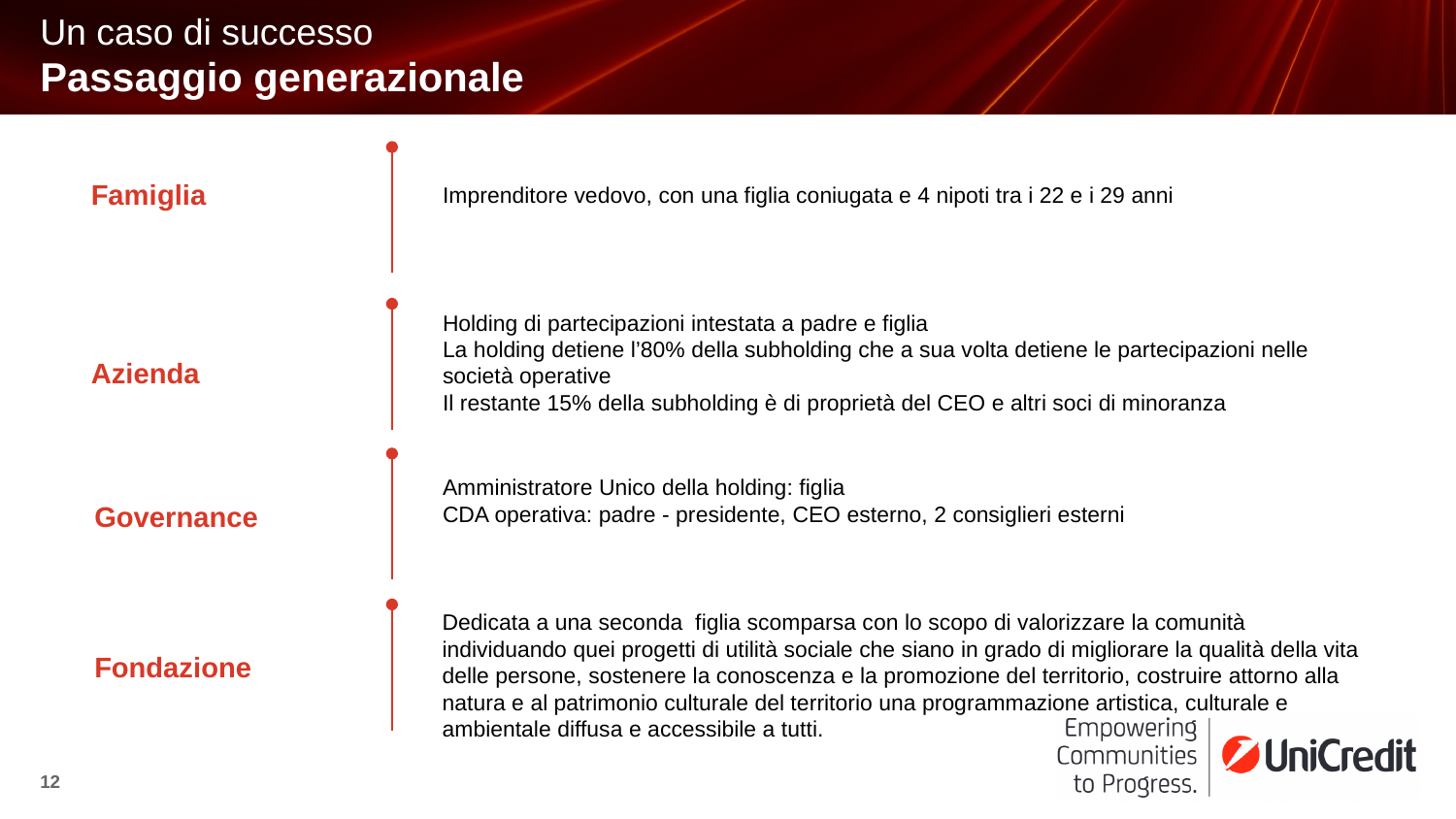

Un caso di successo
# Passaggio generazionale
Imprenditore vedovo, con una figlia coniugata e 4 nipoti tra i 22 e i 29 anni
Famiglia
Holding di partecipazioni intestata a padre e figlia
La holding detiene l’80% della subholding che a sua volta detiene le partecipazioni nelle società operative
Il restante 15% della subholding è di proprietà del CEO e altri soci di minoranza
Azienda
Amministratore Unico della holding: figlia
CDA operativa: padre - presidente, CEO esterno, 2 consiglieri esterni

Governance
Dedicata a una seconda  figlia scomparsa con lo scopo di valorizzare la comunità individuando quei progetti di utilità sociale che siano in grado di migliorare la qualità della vita delle persone, sostenere la conoscenza e la promozione del territorio, costruire attorno alla natura e al patrimonio culturale del territorio una programmazione artistica, culturale e ambientale diffusa e accessibile a tutti.
Fondazione